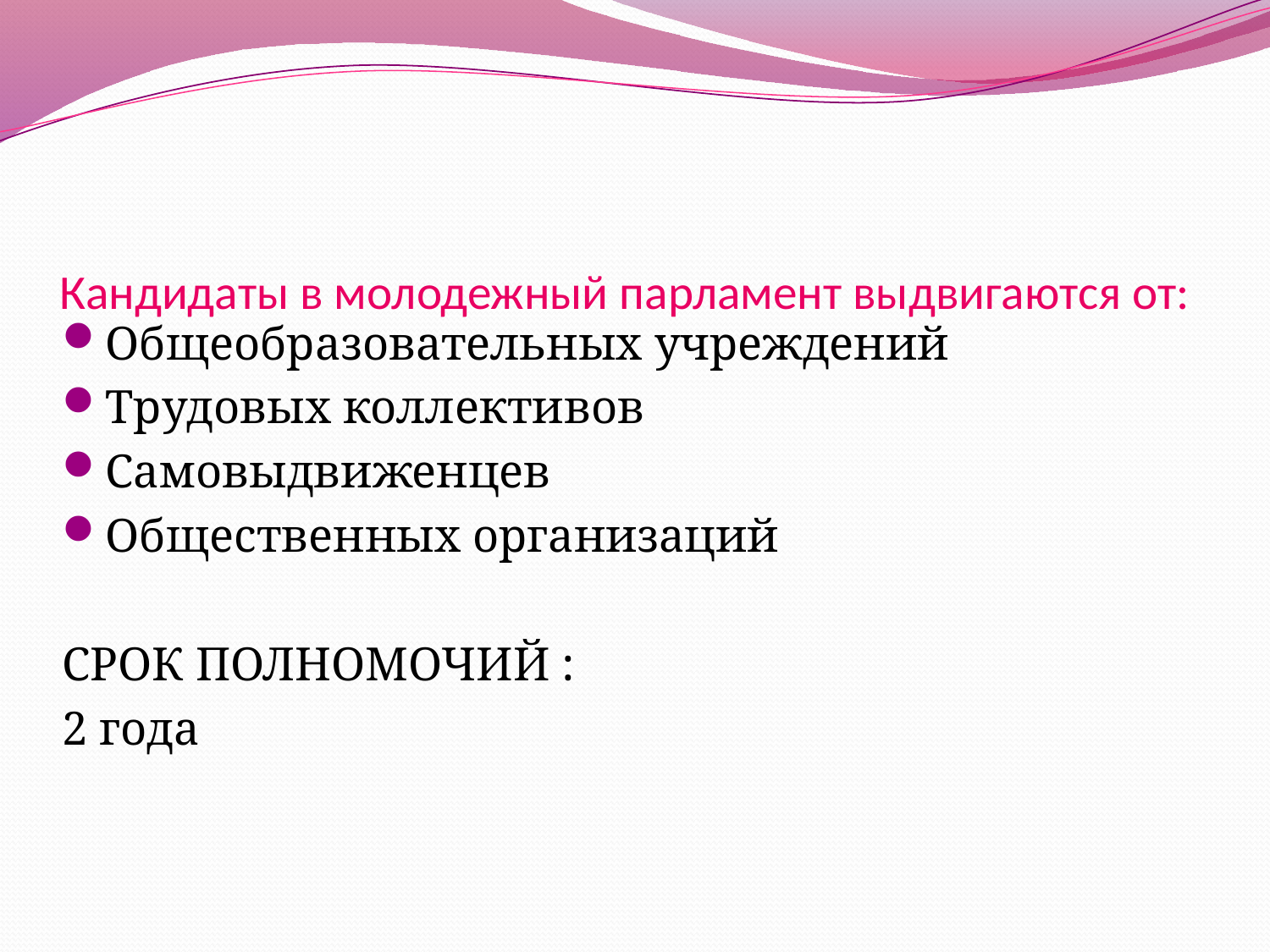

# Кандидаты в молодежный парламент выдвигаются от:
Общеобразовательных учреждений
Трудовых коллективов
Самовыдвиженцев
Общественных организаций

СРОК ПОЛНОМОЧИЙ :
2 года